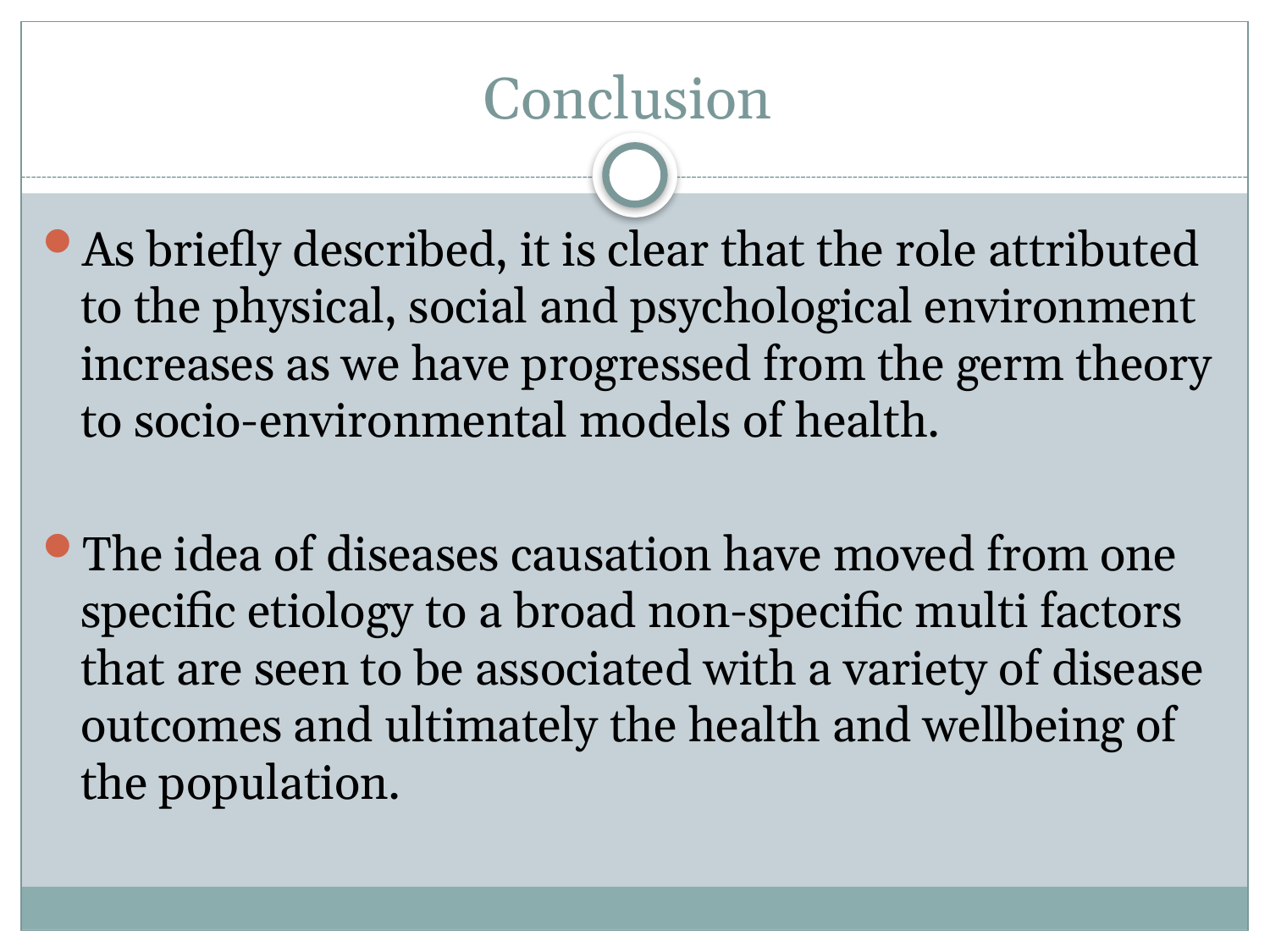

# Conclusion
As briefly described, it is clear that the role attributed to the physical, social and psychological environment increases as we have progressed from the germ theory to socio-environmental models of health.

The idea of diseases causation have moved from one specific etiology to a broad non-specific multi factors that are seen to be associated with a variety of disease outcomes and ultimately the health and wellbeing of the population.